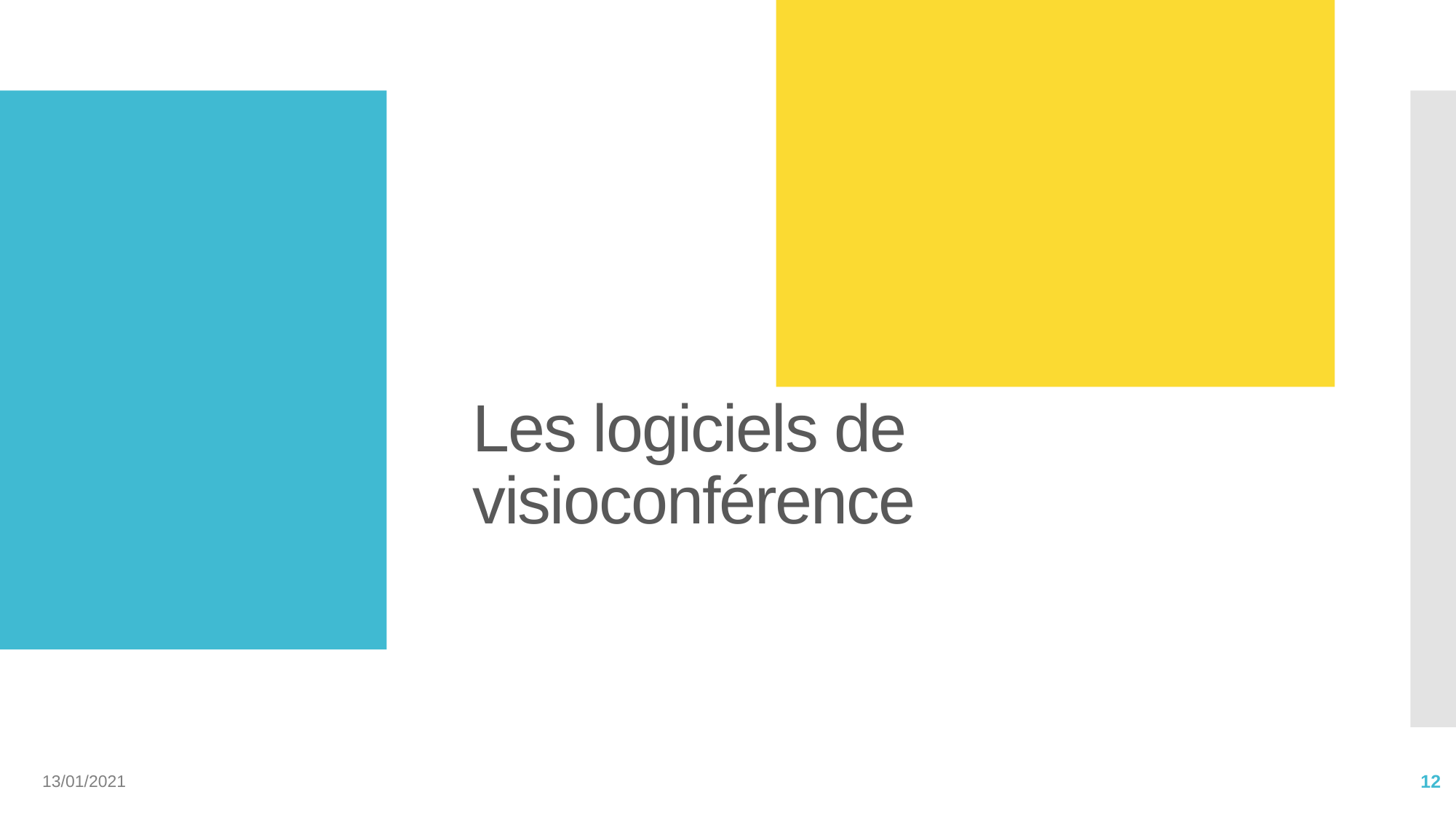

# Les logiciels de visioconférence

13/01/2021
12